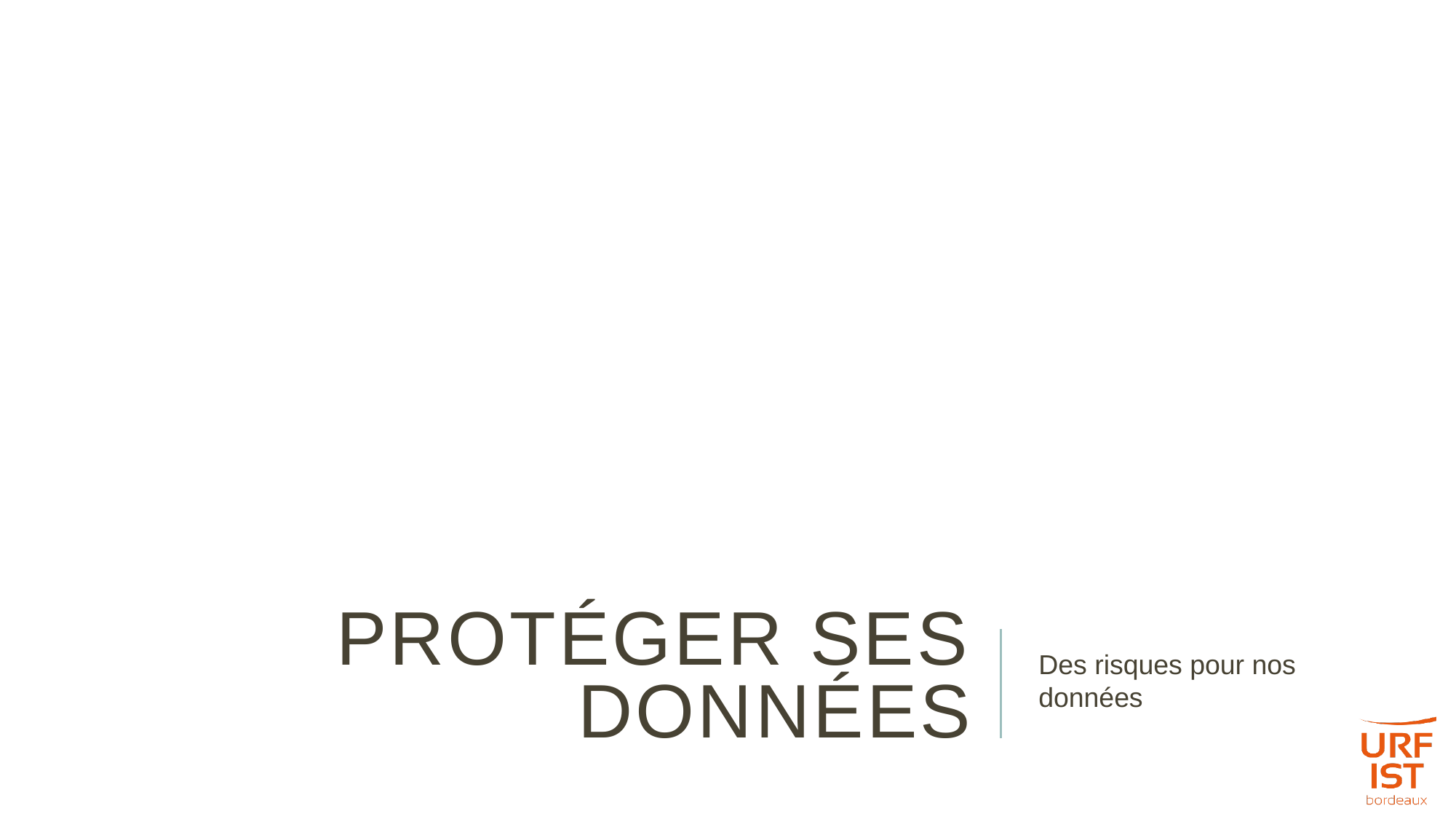

# Protéger ses données
Des risques pour nos données